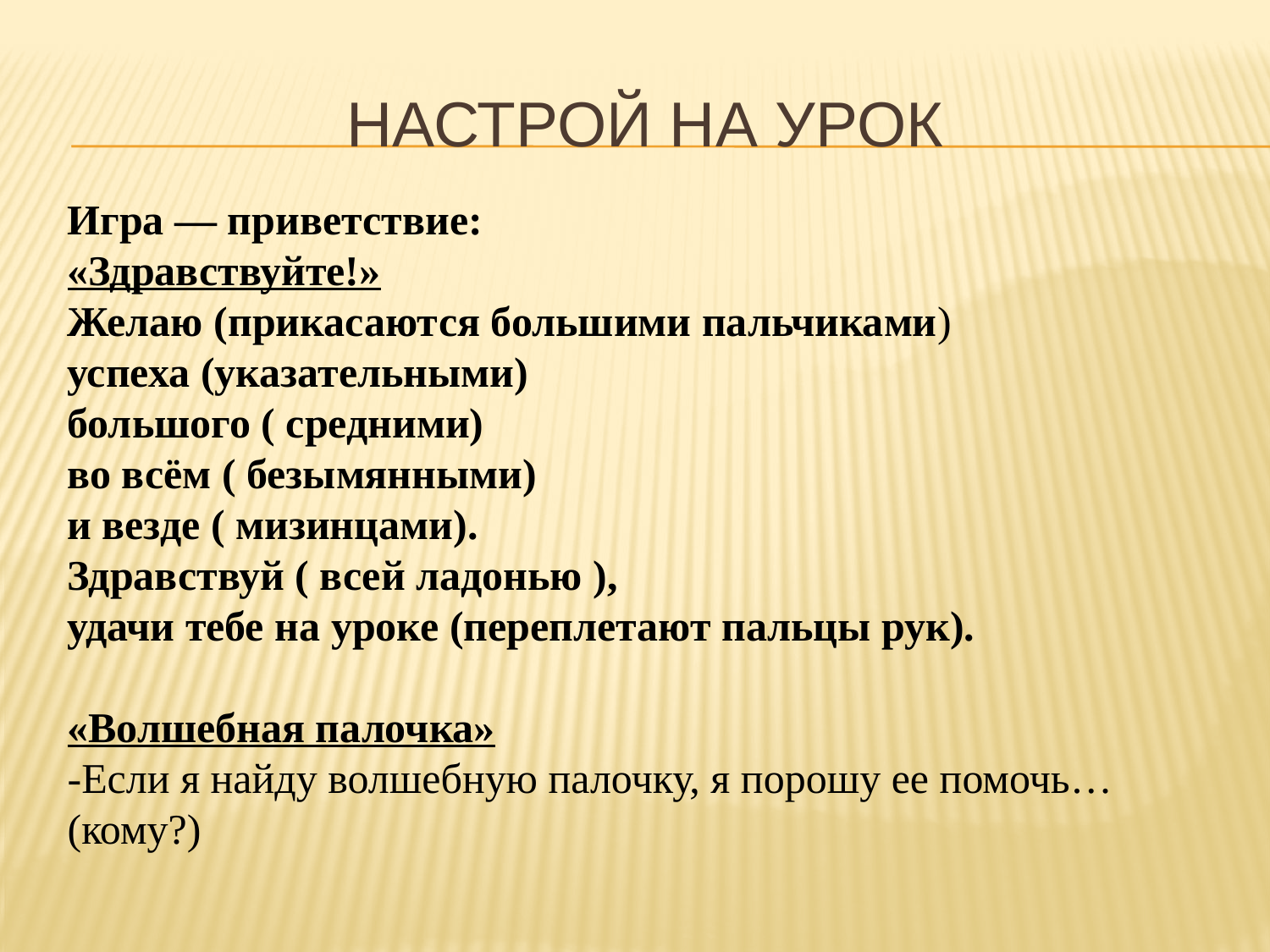

# Настрой на урок
Игра — приветствие:
«Здравствуйте!»
Желаю (прикасаются большими пальчиками)
успеха (указательными)
большого ( средними)
во всём ( безымянными)
и везде ( мизинцами).
Здравствуй ( всей ладонью ),
удачи тебе на уроке (переплетают пальцы рук).

«Волшебная палочка»
-Если я найду волшебную палочку, я порошу ее помочь…(кому?)